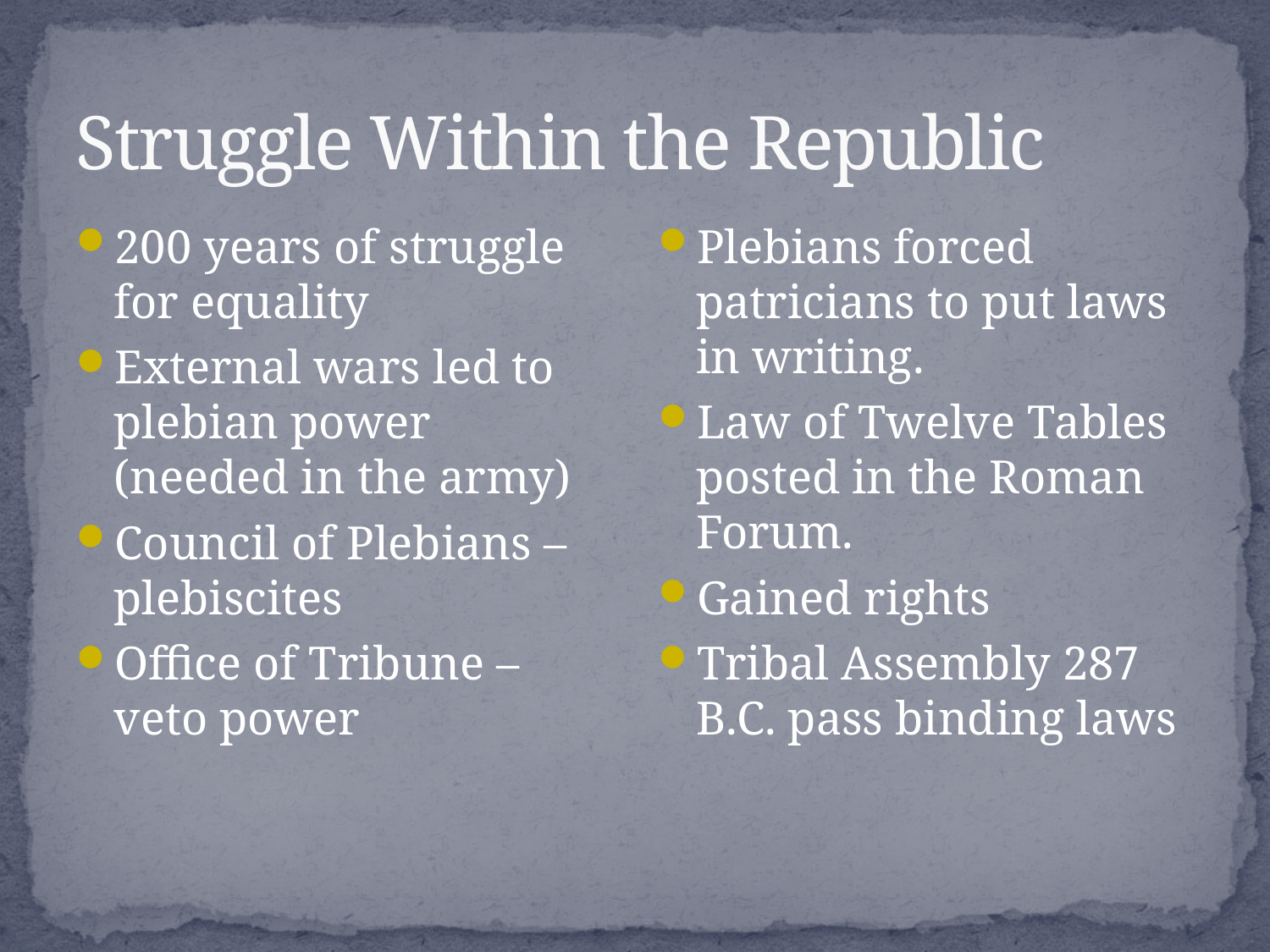

# Struggle Within the Republic
200 years of struggle for equality
External wars led to plebian power (needed in the army)
Council of Plebians – plebiscites
Office of Tribune – veto power
Plebians forced patricians to put laws in writing.
Law of Twelve Tables posted in the Roman Forum.
Gained rights
Tribal Assembly 287 B.C. pass binding laws